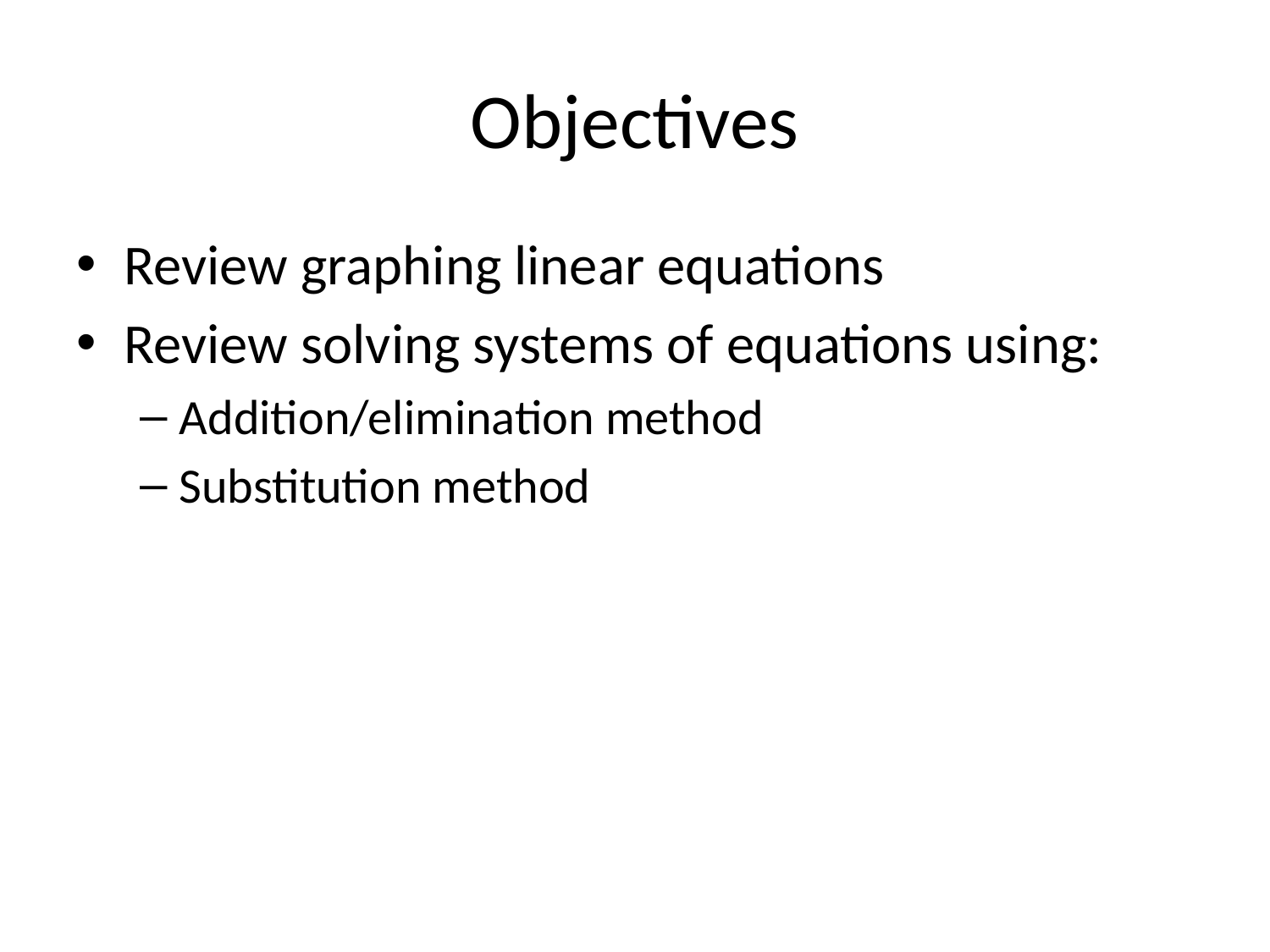

# Objectives
Review graphing linear equations
Review solving systems of equations using:
Addition/elimination method
Substitution method